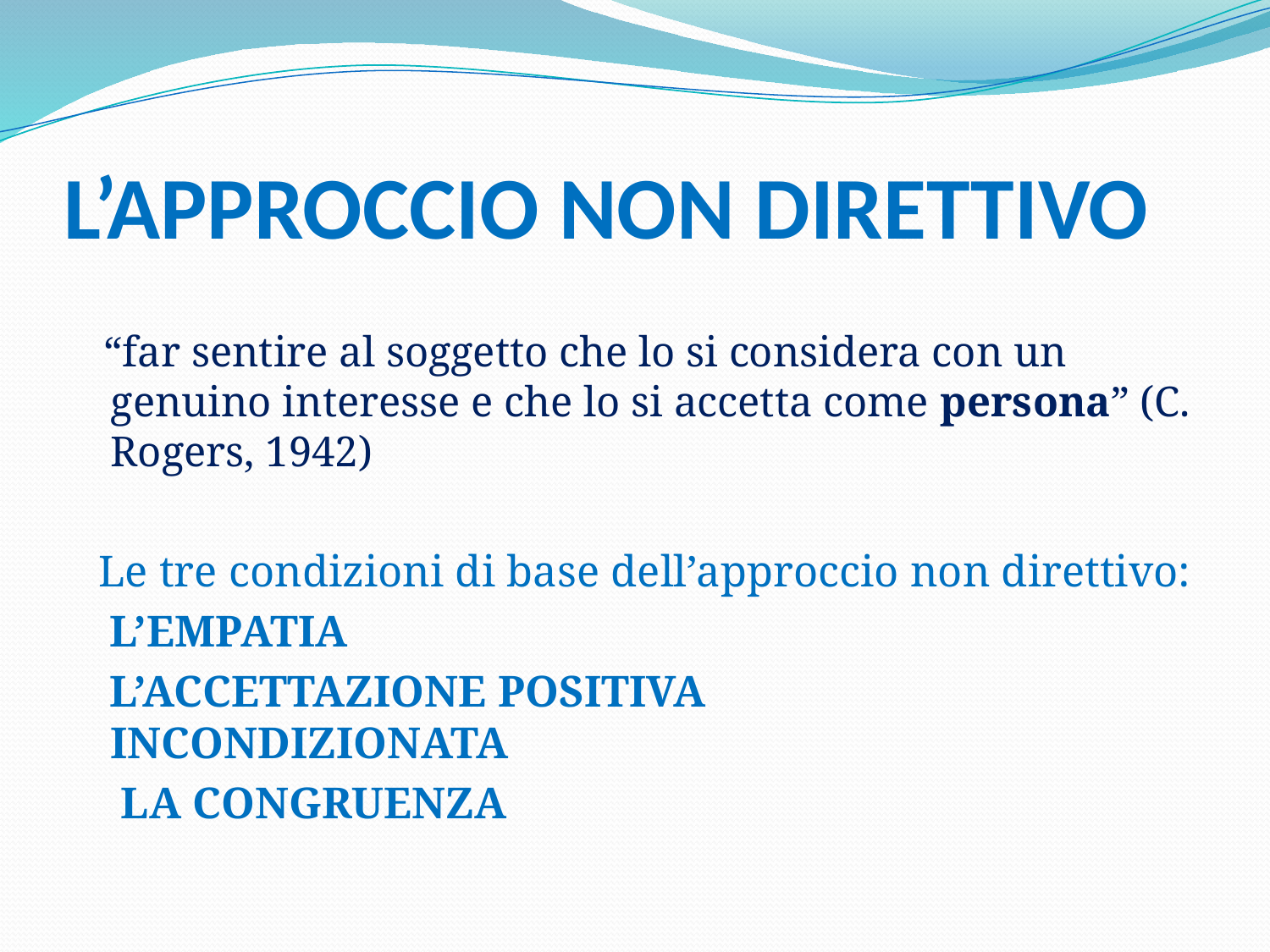

# L’APPROCCIO NON DIRETTIVO

   “far sentire al soggetto che lo si considera con un genuino interesse e che lo si accetta come persona” (C. Rogers, 1942)

  Le tre condizioni di base dell’approccio non direttivo:
   L’EMPATIA
   L’ACCETTAZIONE POSITIVA         INCONDIZIONATA
    LA CONGRUENZA